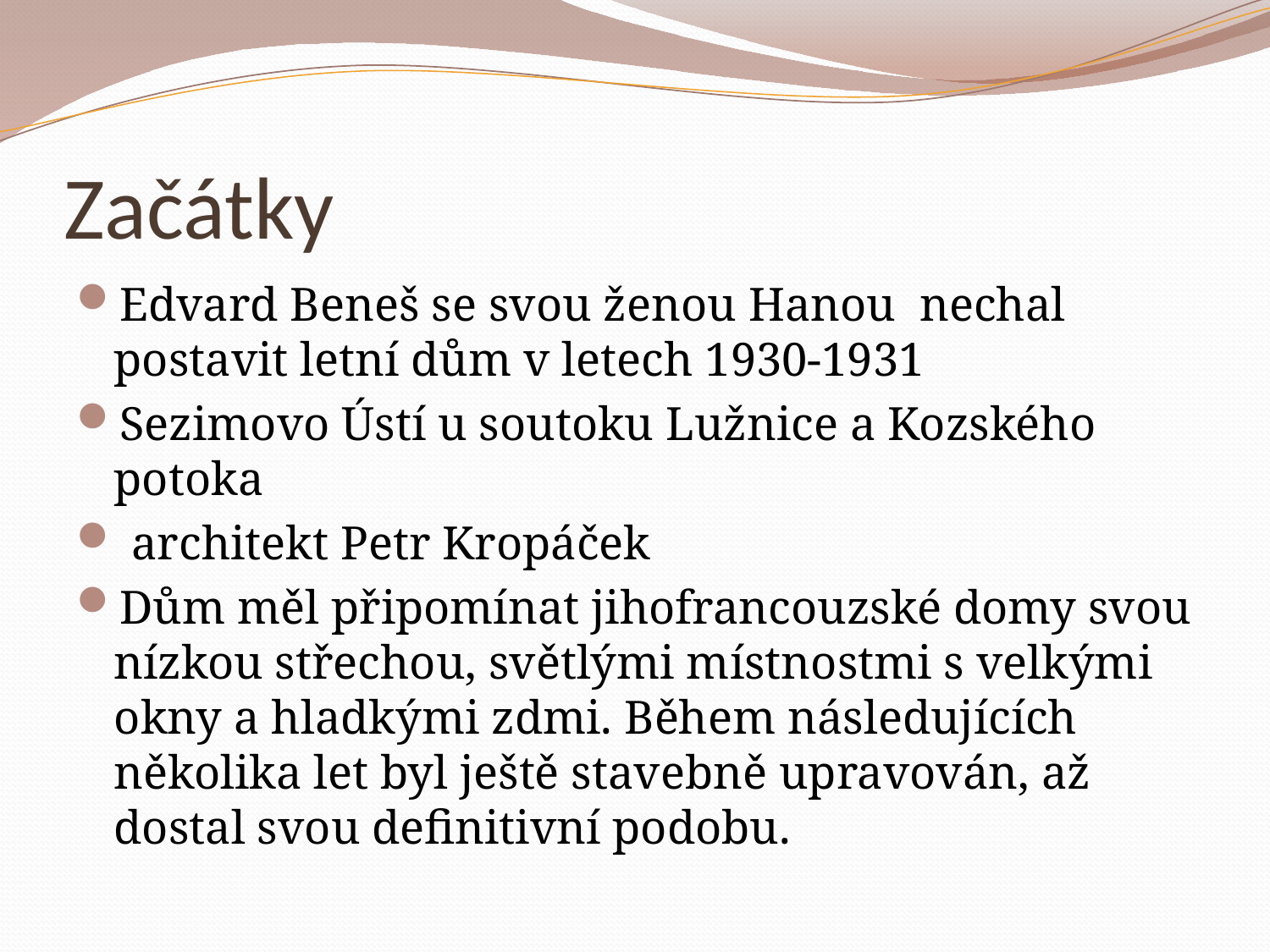

# Začátky
Edvard Beneš se svou ženou Hanou  nechal postavit letní dům v letech 1930-1931
Sezimovo Ústí u soutoku Lužnice a Kozského potoka
 architekt Petr Kropáček
Dům měl připomínat jihofrancouzské domy svou nízkou střechou, světlými místnostmi s velkými okny a hladkými zdmi. Během následujících několika let byl ještě stavebně upravován, až dostal svou definitivní podobu.